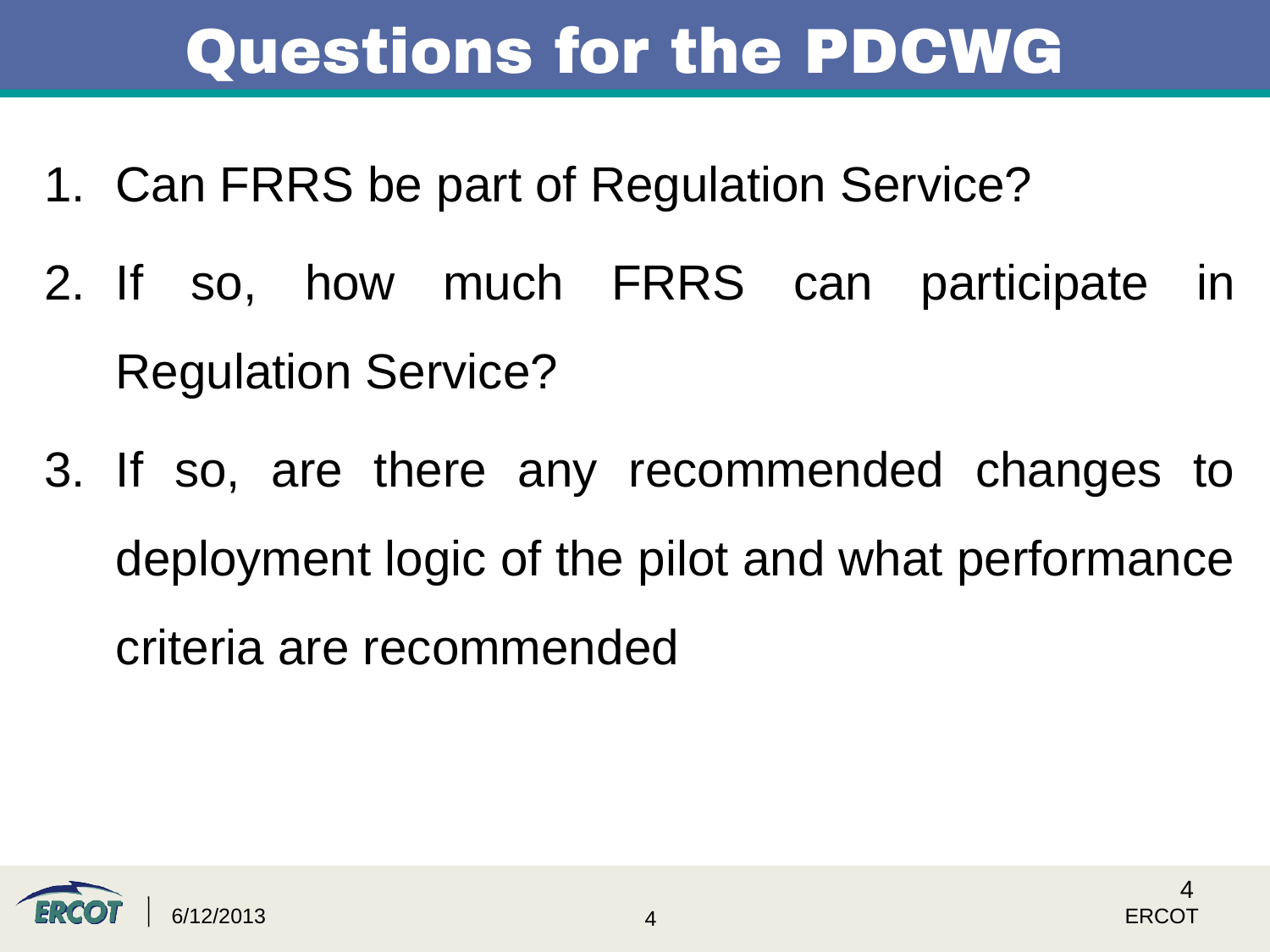

# Questions for the PDCWG
Can FRRS be part of Regulation Service?
If so, how much FRRS can participate in Regulation Service?
If so, are there any recommended changes to deployment logic of the pilot and what performance criteria are recommended
4
6/12/2013
ERCOT